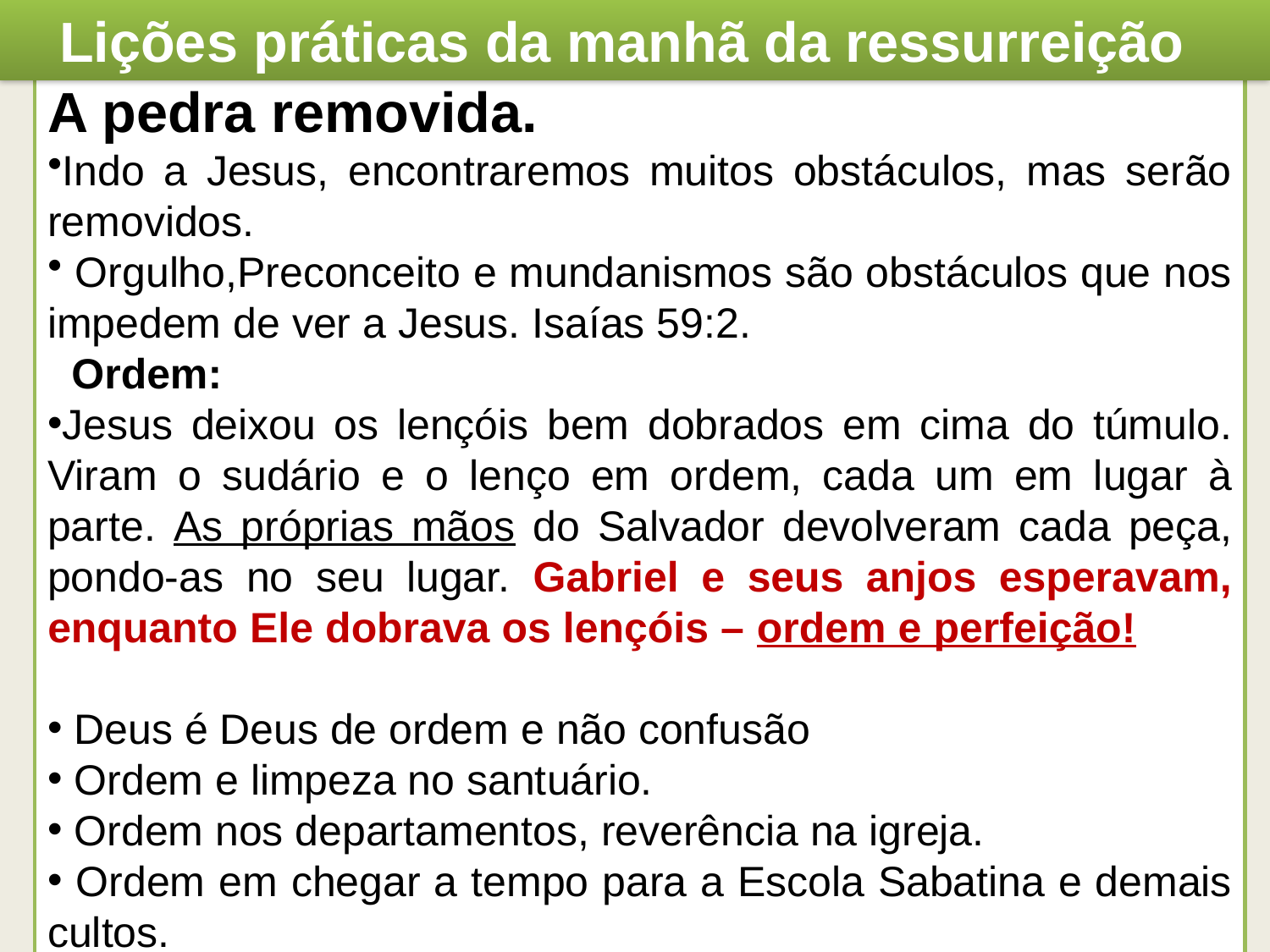

Lições práticas da manhã da ressurreição
A pedra removida.
Indo a Jesus, encontraremos muitos obstáculos, mas serão removidos.
 Orgulho,Preconceito e mundanismos são obstáculos que nos impedem de ver a Jesus. Isaías 59:2.
  Ordem:
Jesus deixou os lençóis bem dobrados em cima do túmulo. Viram o sudário e o lenço em ordem, cada um em lugar à parte. As próprias mãos do Salvador devolveram cada peça, pondo-as no seu lugar. Gabriel e seus anjos esperavam, enquanto Ele dobrava os lençóis – ordem e perfeição!
 Deus é Deus de ordem e não confusão
 Ordem e limpeza no santuário.
 Ordem nos departamentos, reverência na igreja.
 Ordem em chegar a tempo para a Escola Sabatina e demais cultos.